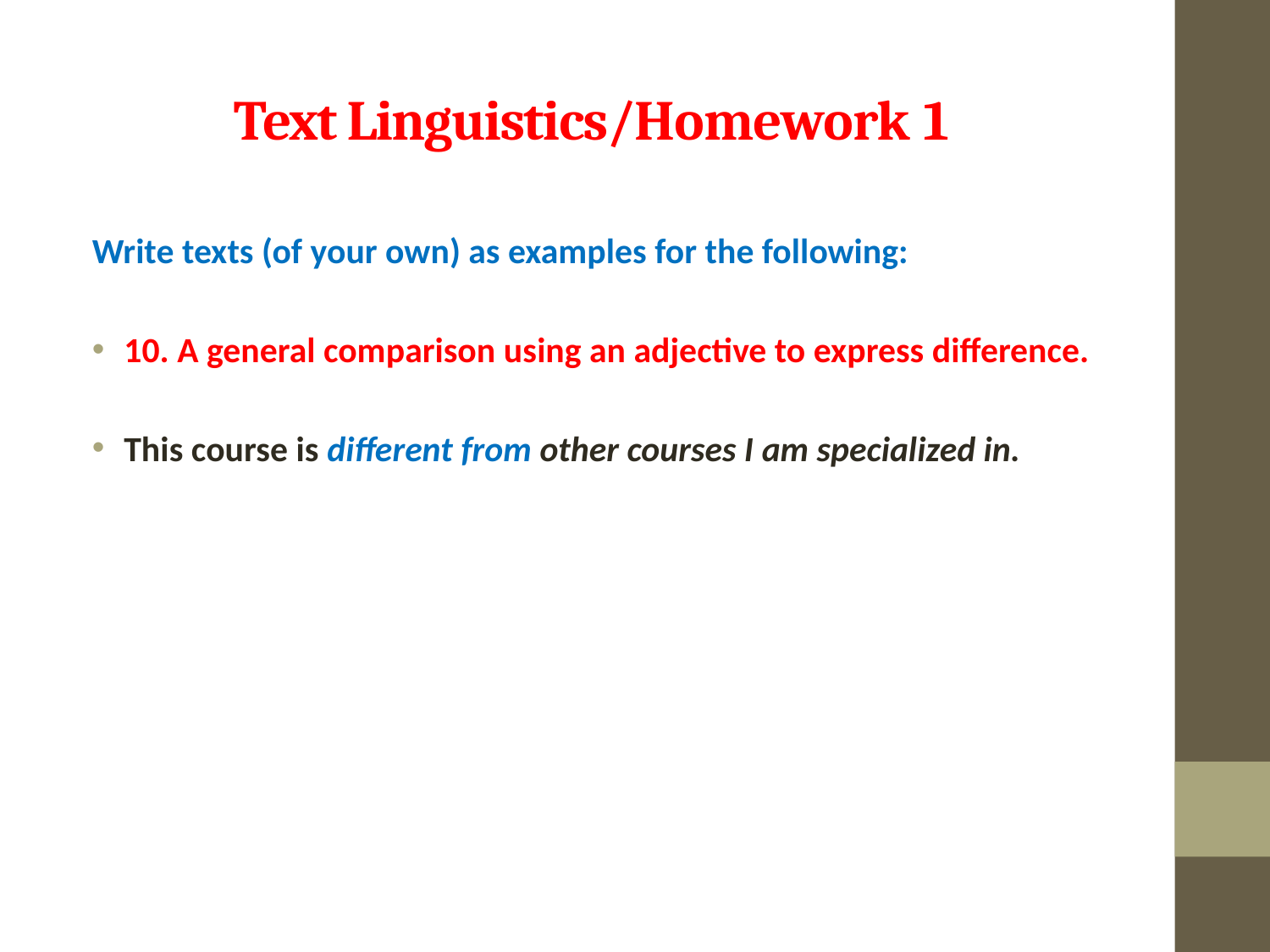

# Text Linguistics/Homework 1
Write texts (of your own) as examples for the following:

10. A general comparison using an adjective to express difference.

This course is different from other courses I am specialized in.